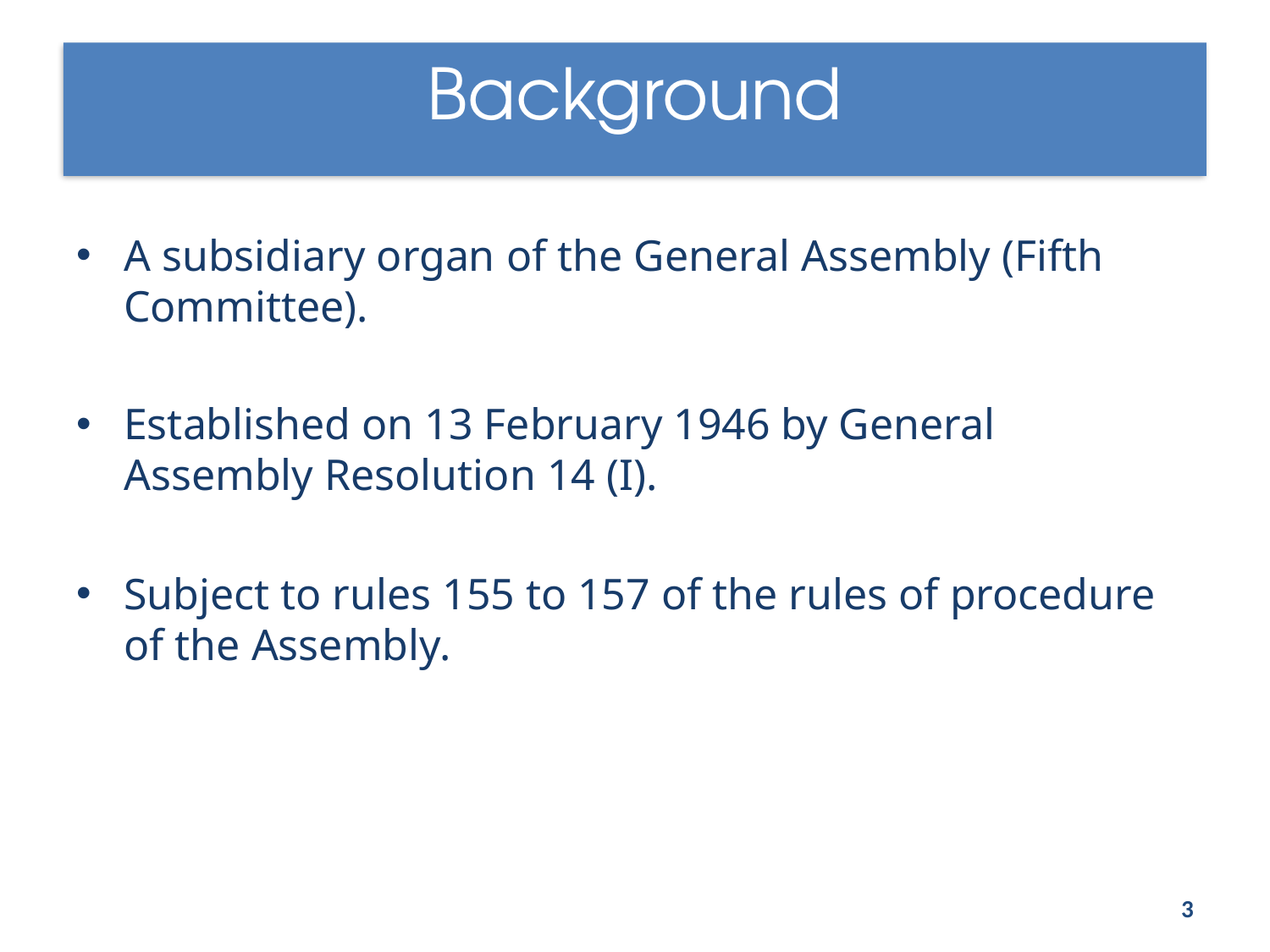

#
Background
A subsidiary organ of the General Assembly (Fifth Committee).

Established on 13 February 1946 by General Assembly Resolution 14 (I).

Subject to rules 155 to 157 of the rules of procedure of the Assembly.

3